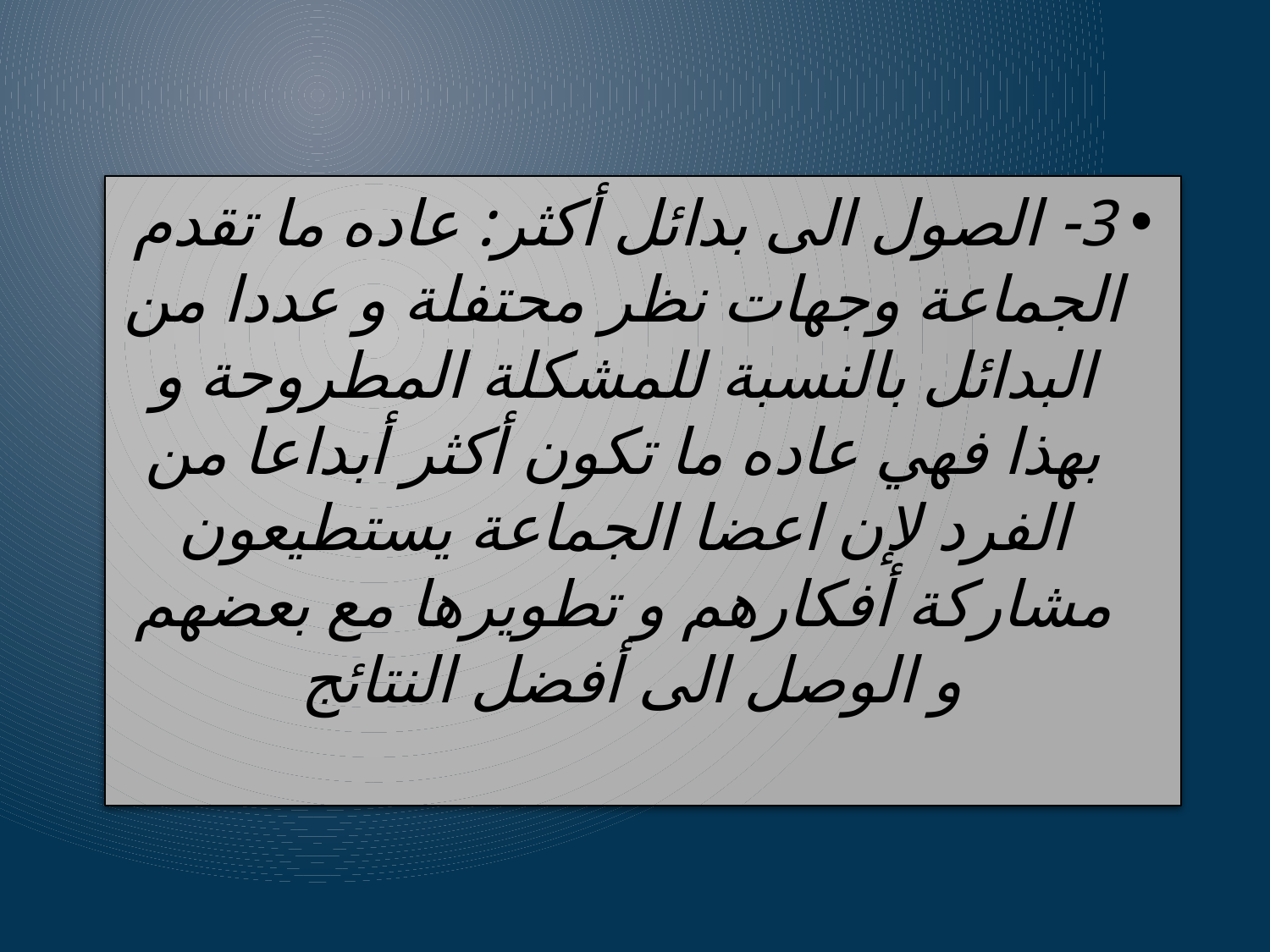

3- الصول الى بدائل أكثر: عاده ما تقدم الجماعة وجهات نظر محتفلة و عددا من البدائل بالنسبة للمشكلة المطروحة و بهذا فهي عاده ما تكون أكثر أبداعا من الفرد لإن اعضا الجماعة يستطيعون مشاركة أفكارهم و تطويرها مع بعضهم و الوصل الى أفضل النتائج